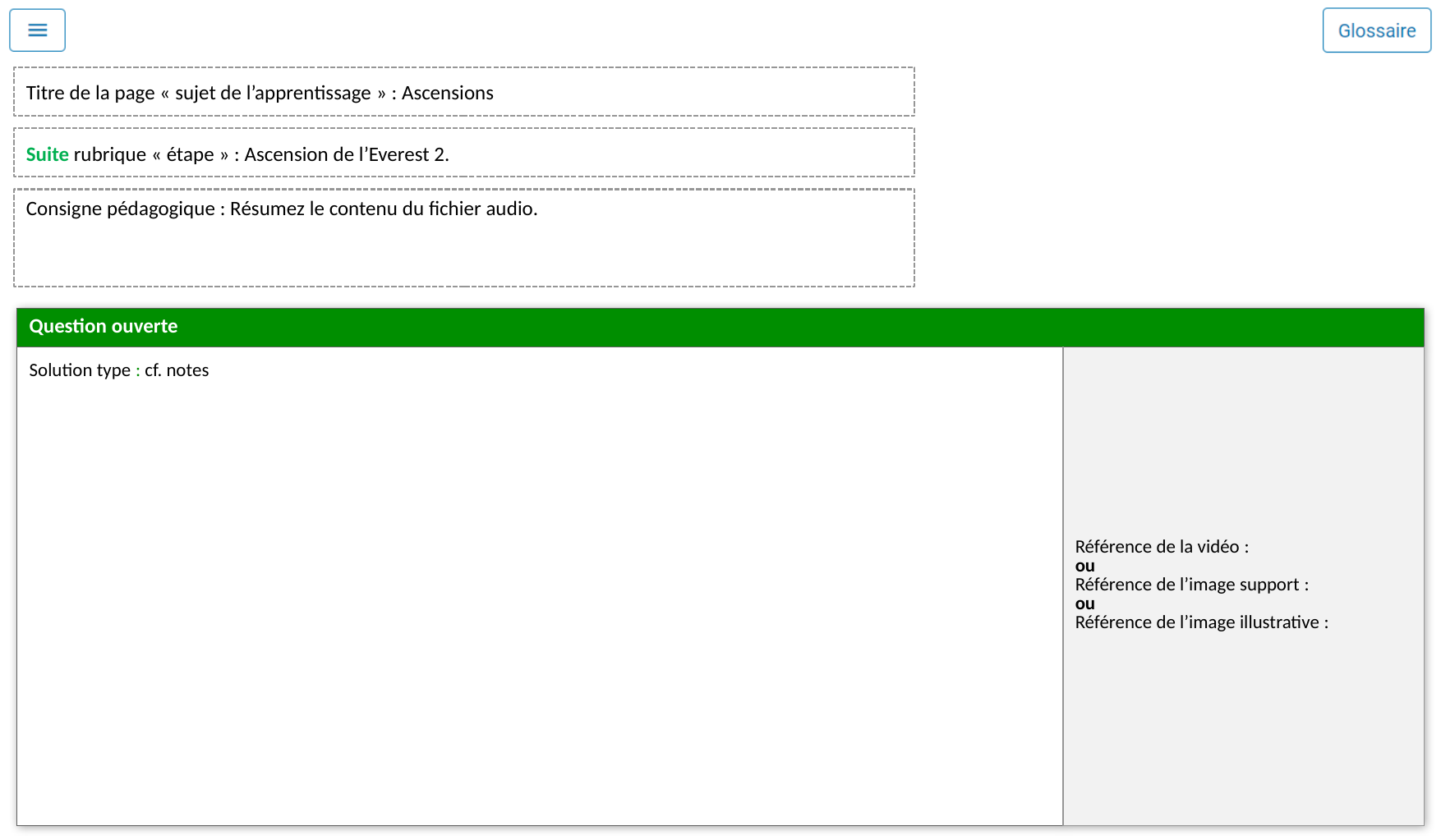

Titre de la page « sujet de l’apprentissage » : Ascensions
Suite rubrique « étape » : Ascension de l’Everest 2.
Consigne pédagogique : Résumez le contenu du fichier audio.
| Question ouverte |  |
| --- | --- |
| Solution type : cf. notes | Référence de la vidéo : ou Référence de l’image support : ou Référence de l’image illustrative : |